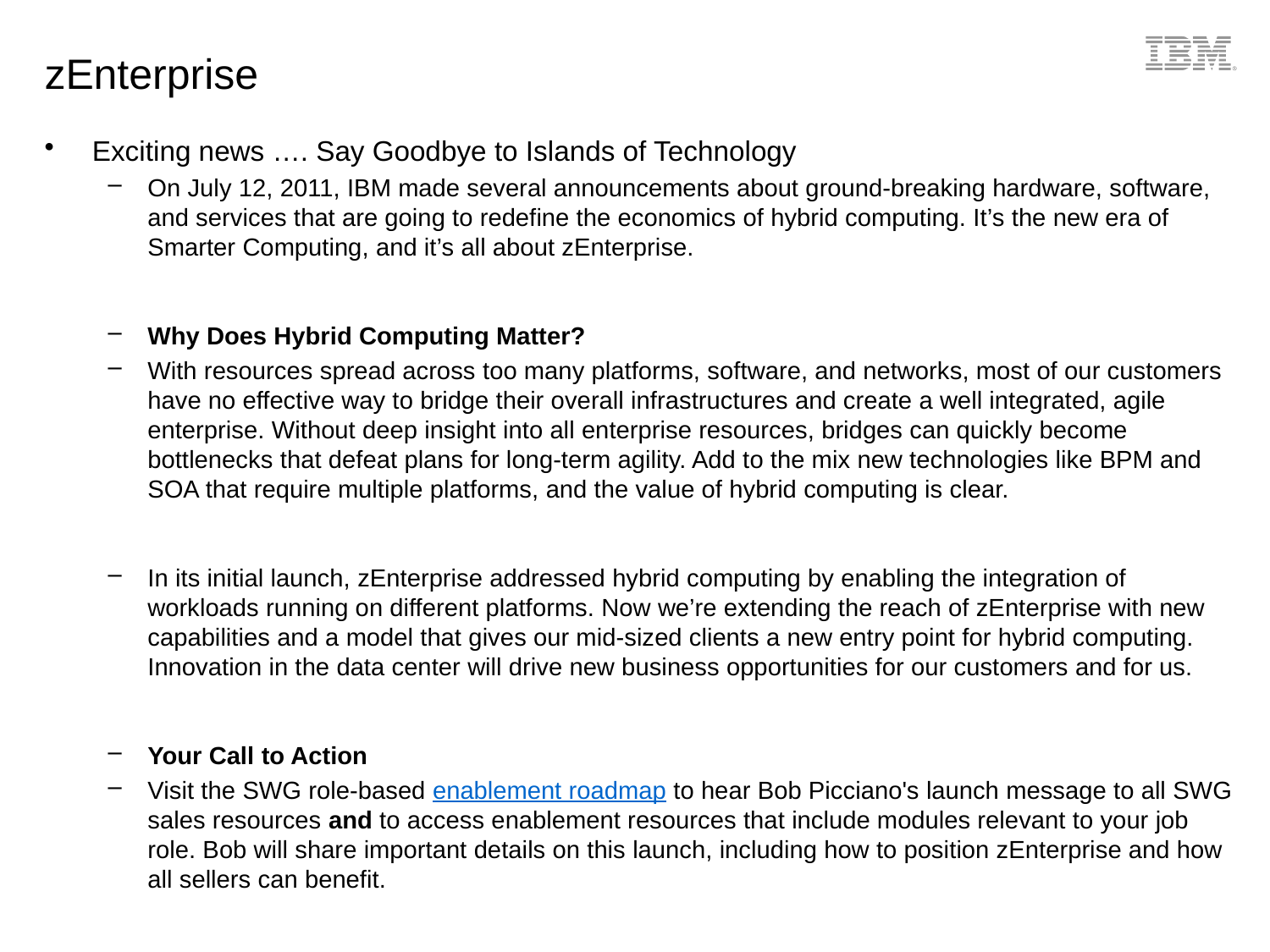

# zEnterprise
Exciting news …. Say Goodbye to Islands of Technology
On July 12, 2011, IBM made several announcements about ground-breaking hardware, software, and services that are going to redefine the economics of hybrid computing. It’s the new era of Smarter Computing, and it’s all about zEnterprise.

Why Does Hybrid Computing Matter?
With resources spread across too many platforms, software, and networks, most of our customers have no effective way to bridge their overall infrastructures and create a well integrated, agile enterprise. Without deep insight into all enterprise resources, bridges can quickly become bottlenecks that defeat plans for long-term agility. Add to the mix new technologies like BPM and SOA that require multiple platforms, and the value of hybrid computing is clear.

In its initial launch, zEnterprise addressed hybrid computing by enabling the integration of workloads running on different platforms. Now we’re extending the reach of zEnterprise with new capabilities and a model that gives our mid-sized clients a new entry point for hybrid computing. Innovation in the data center will drive new business opportunities for our customers and for us.

Your Call to Action
Visit the SWG role-based enablement roadmap to hear Bob Picciano's launch message to all SWG sales resources and to access enablement resources that include modules relevant to your job role. Bob will share important details on this launch, including how to position zEnterprise and how all sellers can benefit.